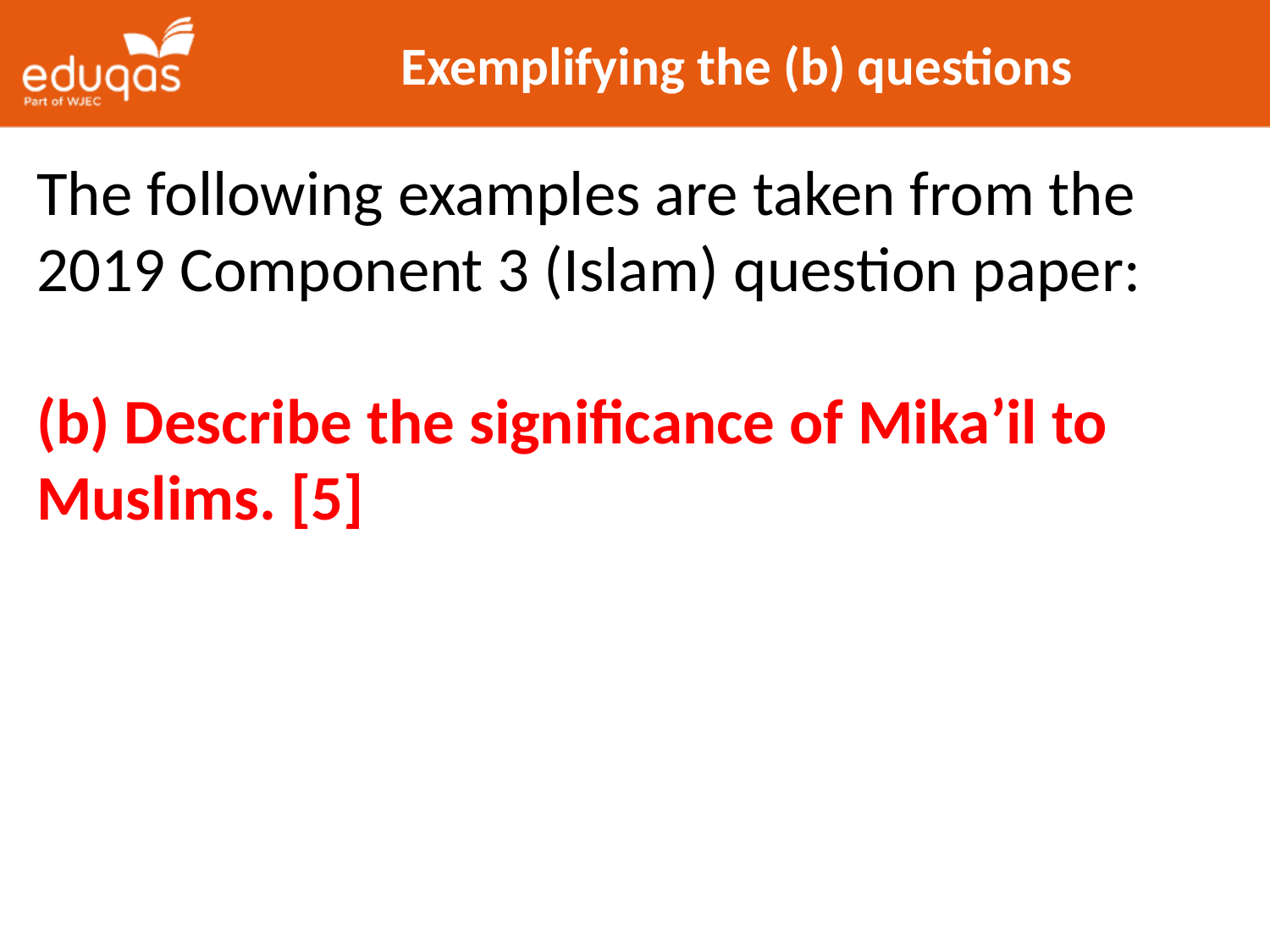

# Exemplifying the (b) questions
The following examples are taken from the 2019 Component 3 (Islam) question paper:

(b) Describe the significance of Mika’il to Muslims. [5]